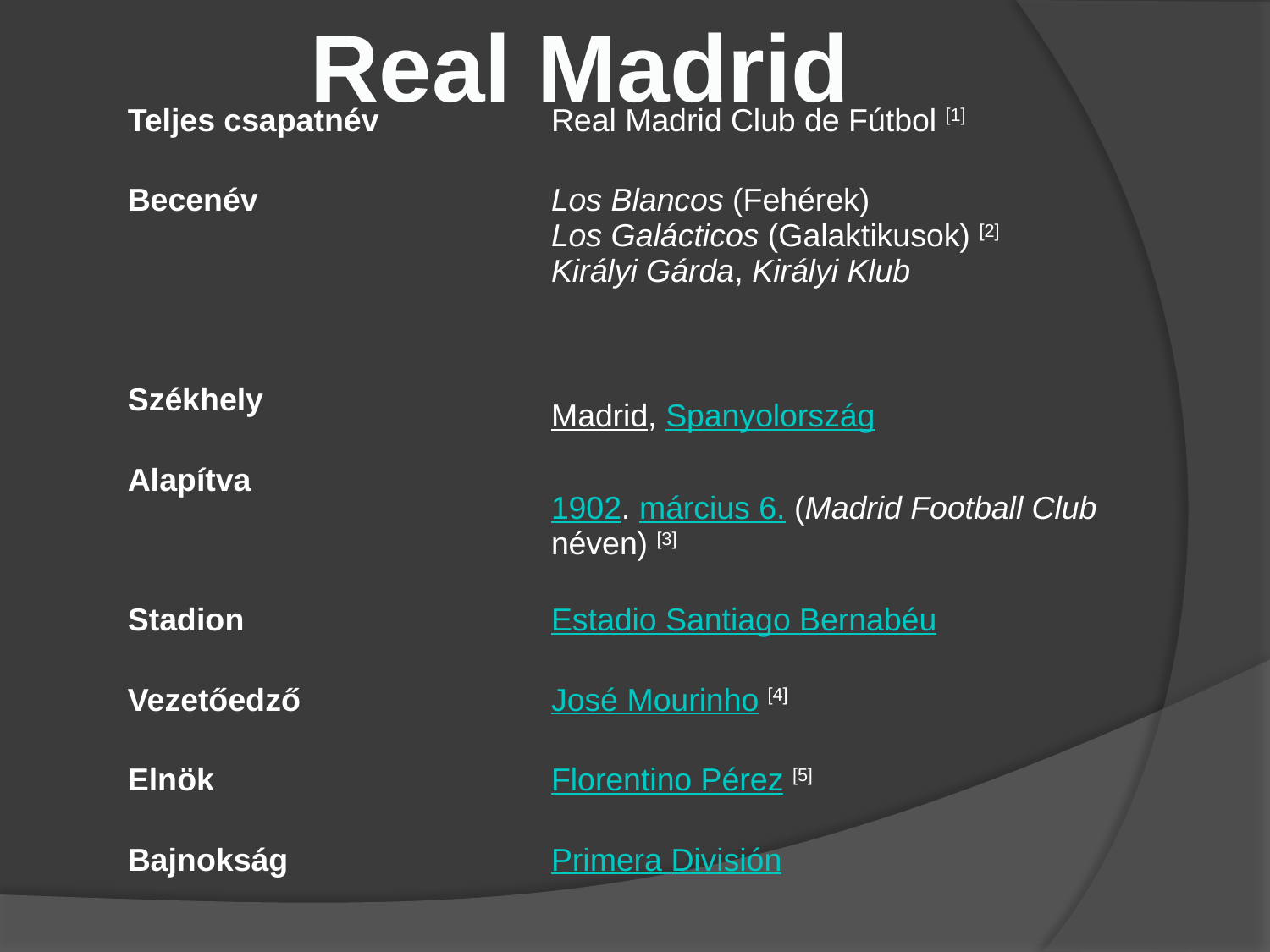

Real Madrid
| Teljes csapatnév | Real Madrid Club de Fútbol [1] |
| --- | --- |
| Becenév | Los Blancos (Fehérek) Los Galácticos (Galaktikusok) [2] Királyi Gárda, Királyi Klub |
| Székhely | Madrid, Spanyolország |
| Alapítva | 1902. március 6. (Madrid Football Club néven) [3] |
| Stadion | Estadio Santiago Bernabéu |
| Vezetőedző | José Mourinho [4] |
| Elnök | Florentino Pérez [5] |
| Bajnokság | Primera División |